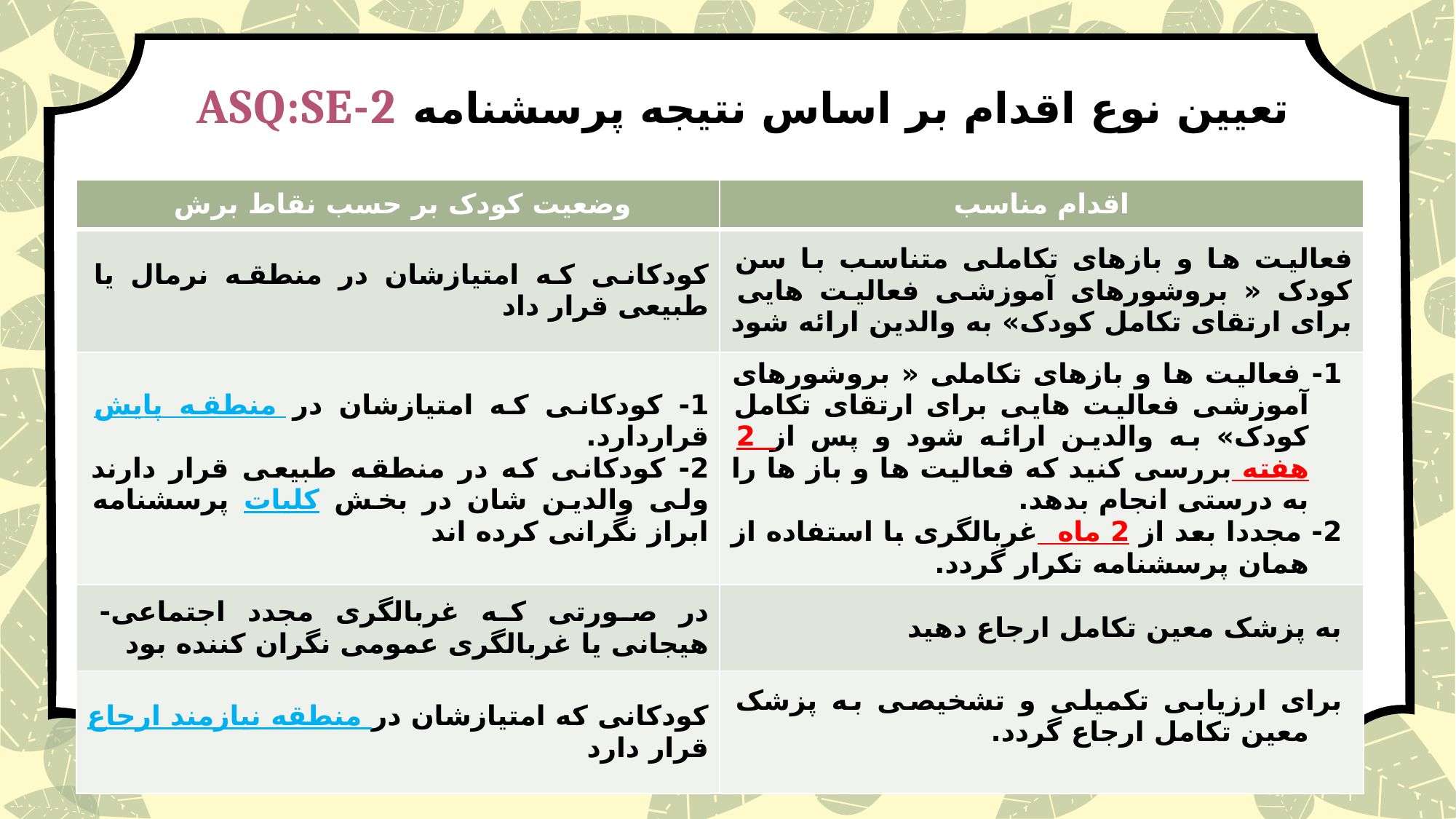

# تعیین نوع اقدام بر اساس نتیجه پرسشنامه ASQ:SE-2
| وضعیت کودک بر حسب نقاط برش | اقدام مناسب |
| --- | --- |
| کودکانی که امتیازشان در منطقه نرمال یا طبیعی قرار داد | فعالیت ها و بازهای تکاملی متناسب با سن کودک « بروشورهای آموزشی فعالیت هایی برای ارتقای تکامل کودک» به والدین ارائه شود |
| 1- کودکانی که امتیازشان در منطقه پایش قراردارد. 2- کودکانی که در منطقه طبیعی قرار دارند ولی والدین شان در بخش کلیات پرسشنامه ابراز نگرانی کرده اند | 1- فعالیت ها و بازهای تکاملی « بروشورهای آموزشی فعالیت هایی برای ارتقای تکامل کودک» به والدین ارائه شود و پس از 2 هفته بررسی کنید که فعالیت ها و باز ها را به درستی انجام بدهد. 2- مجددا بعد از 2 ماه غربالگری با استفاده از همان پرسشنامه تکرار گردد. |
| در صورتی که غربالگری مجدد اجتماعی- هیجانی یا غربالگری عمومی نگران کننده بود | به پزشک معین تکامل ارجاع دهید |
| کودکانی که امتیازشان در منطقه نیازمند ارجاع قرار دارد | برای ارزیابی تکمیلی و تشخیصی به پزشک معین تکامل ارجاع گردد. |